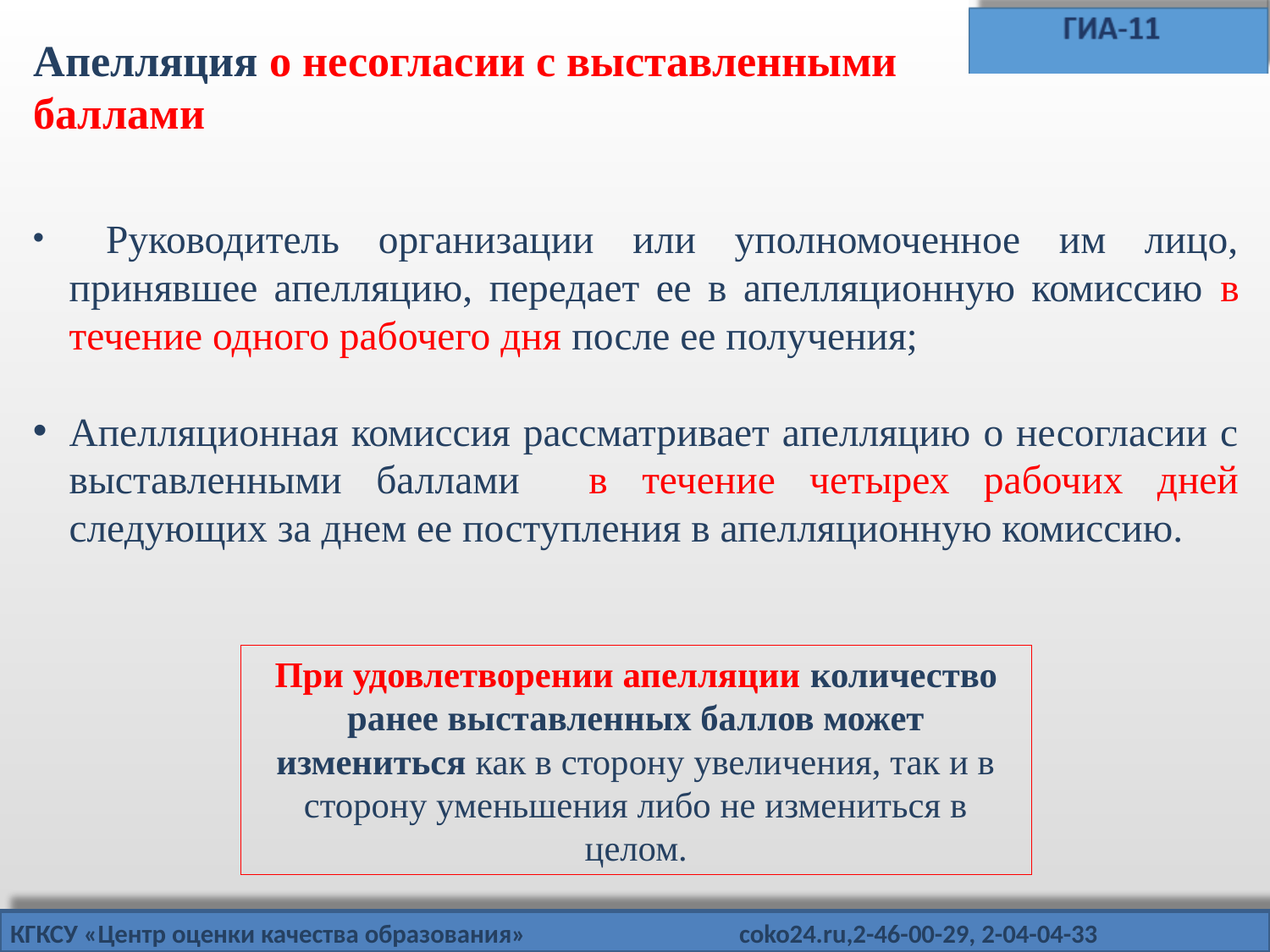

# Апелляция о несогласии с выставленными баллами

 Руководитель организации или уполномоченное им лицо, принявшее апелляцию, передает ее в апелляционную комиссию в течение одного рабочего дня после ее получения;

Апелляционная комиссия рассматривает апелляцию о несогласии с выставленными баллами  в течение четырех рабочих дней следующих за днем ее поступления в апелляционную комиссию.

При удовлетворении апелляции количество ранее выставленных баллов может измениться как в сторону увеличения, так и в сторону уменьшения либо не измениться в целом.